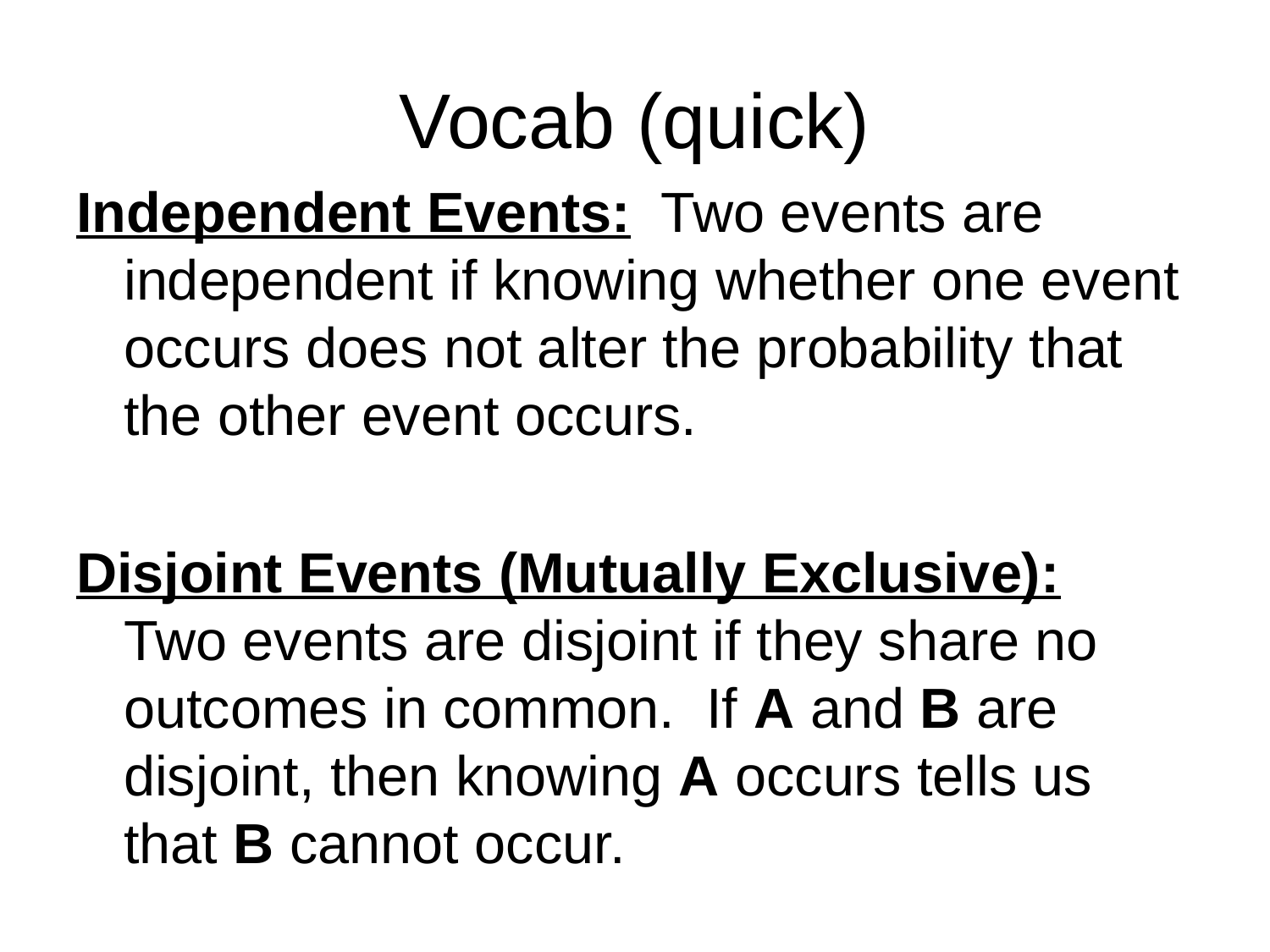

# Vocab (quick)
Independent Events:  Two events are independent if knowing whether one event occurs does not alter the probability that the other event occurs.

Disjoint Events (Mutually Exclusive):  Two events are disjoint if they share no outcomes in common.  If A and B are disjoint, then knowing A occurs tells us that B cannot occur.